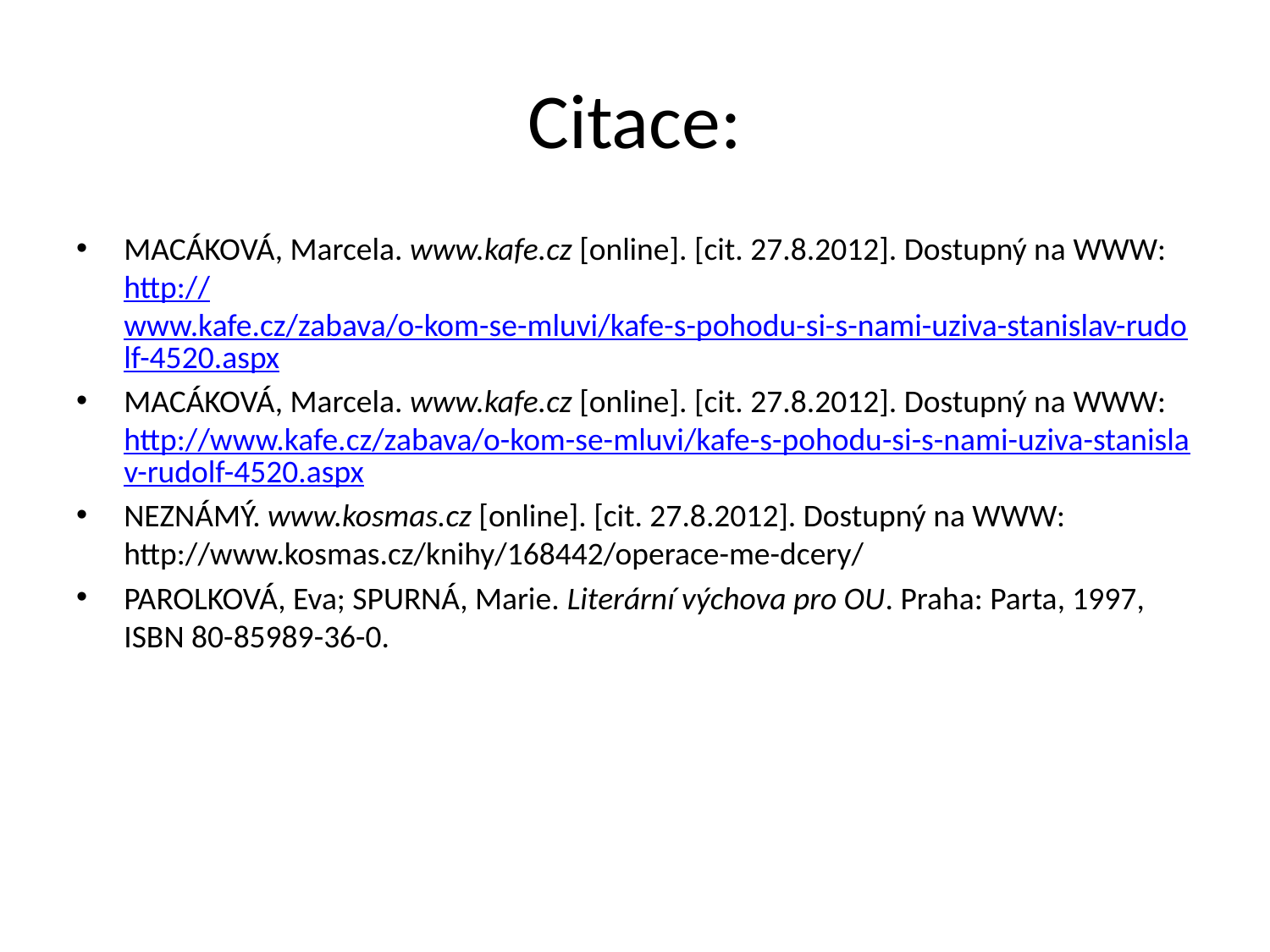

# Citace:
MACÁKOVÁ, Marcela. www.kafe.cz [online]. [cit. 27.8.2012]. Dostupný na WWW: http://www.kafe.cz/zabava/o-kom-se-mluvi/kafe-s-pohodu-si-s-nami-uziva-stanislav-rudolf-4520.aspx
MACÁKOVÁ, Marcela. www.kafe.cz [online]. [cit. 27.8.2012]. Dostupný na WWW: http://www.kafe.cz/zabava/o-kom-se-mluvi/kafe-s-pohodu-si-s-nami-uziva-stanislav-rudolf-4520.aspx
NEZNÁMÝ. www.kosmas.cz [online]. [cit. 27.8.2012]. Dostupný na WWW: http://www.kosmas.cz/knihy/168442/operace-me-dcery/
PAROLKOVÁ, Eva; SPURNÁ, Marie. Literární výchova pro OU. Praha: Parta, 1997, ISBN 80-85989-36-0.